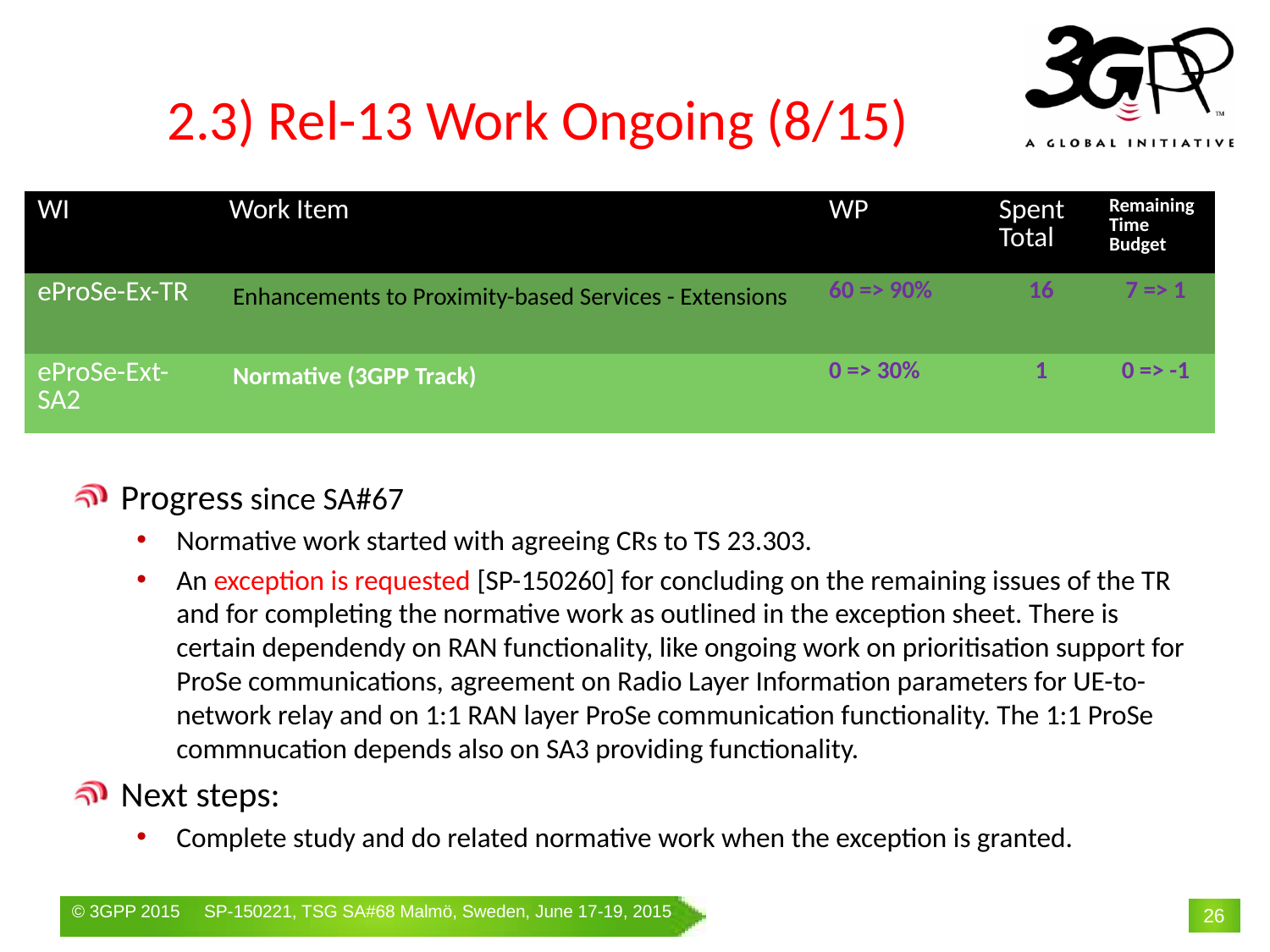

# 2.3) Rel-13 Work Ongoing (8/15)
| WI | Work Item | WP | Spent Total | Remaining Time Budget |
| --- | --- | --- | --- | --- |
| eProSe-Ex-TR | Enhancements to Proximity-based Services - Extensions | 60 => 90% | 16 | 7 => 1 |
| eProSe-Ext-SA2 | Normative (3GPP Track) | 0 => 30% | 1 | 0 => -1 |
Progress since SA#67
Normative work started with agreeing CRs to TS 23.303.
An exception is requested [SP-150260] for concluding on the remaining issues of the TR and for completing the normative work as outlined in the exception sheet. There is certain dependendy on RAN functionality, like ongoing work on prioritisation support for ProSe communications, agreement on Radio Layer Information parameters for UE-to-network relay and on 1:1 RAN layer ProSe communication functionality. The 1:1 ProSe commnucation depends also on SA3 providing functionality.
Next steps:
Complete study and do related normative work when the exception is granted.